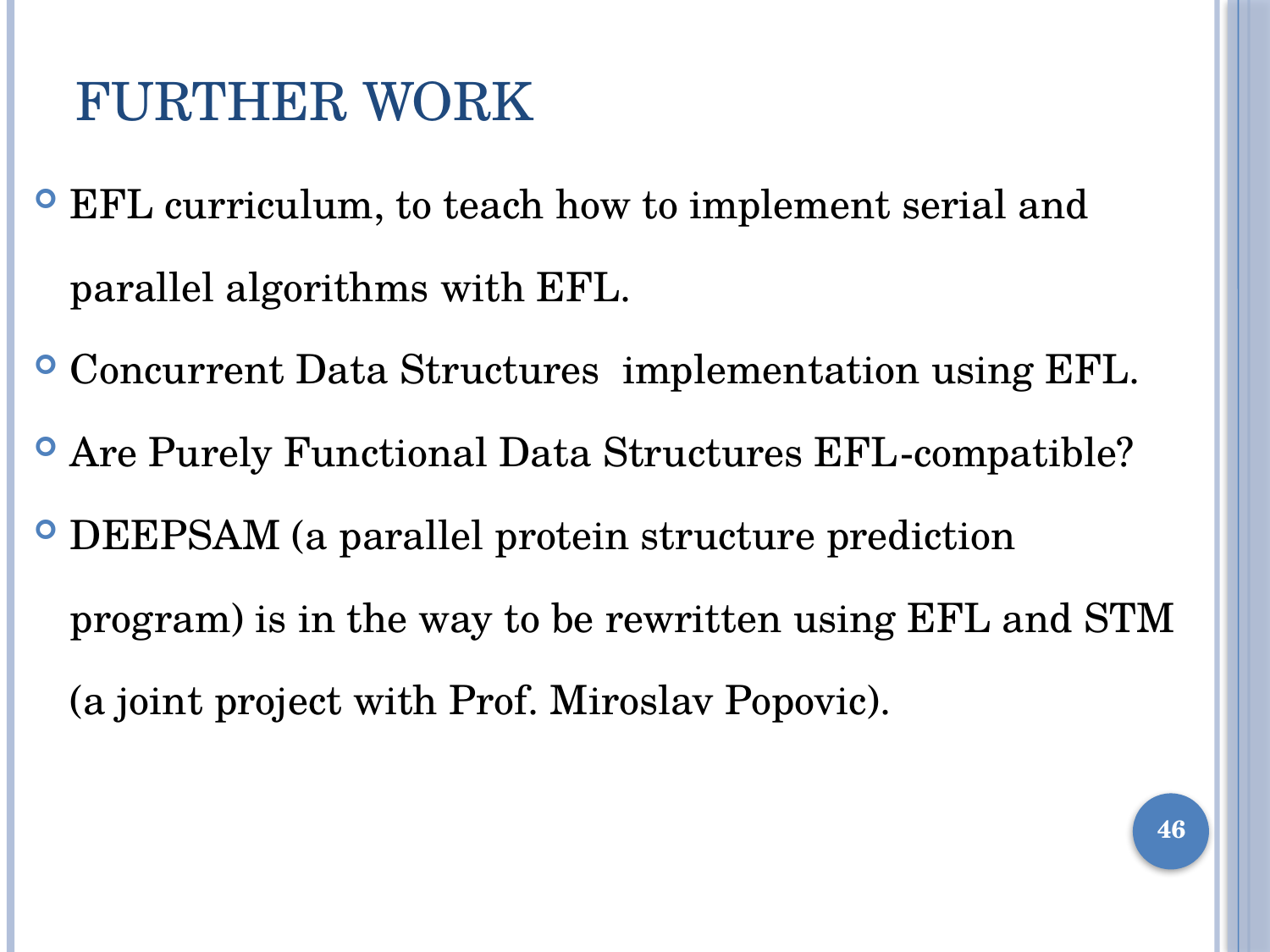

# Further Work
EFL curriculum, to teach how to implement serial and parallel algorithms with EFL.
Concurrent Data Structures  implementation using EFL.
Are Purely Functional Data Structures EFL-compatible?
DEEPSAM (a parallel protein structure prediction program) is in the way to be rewritten using EFL and STM (a joint project with Prof. Miroslav Popovic).

46